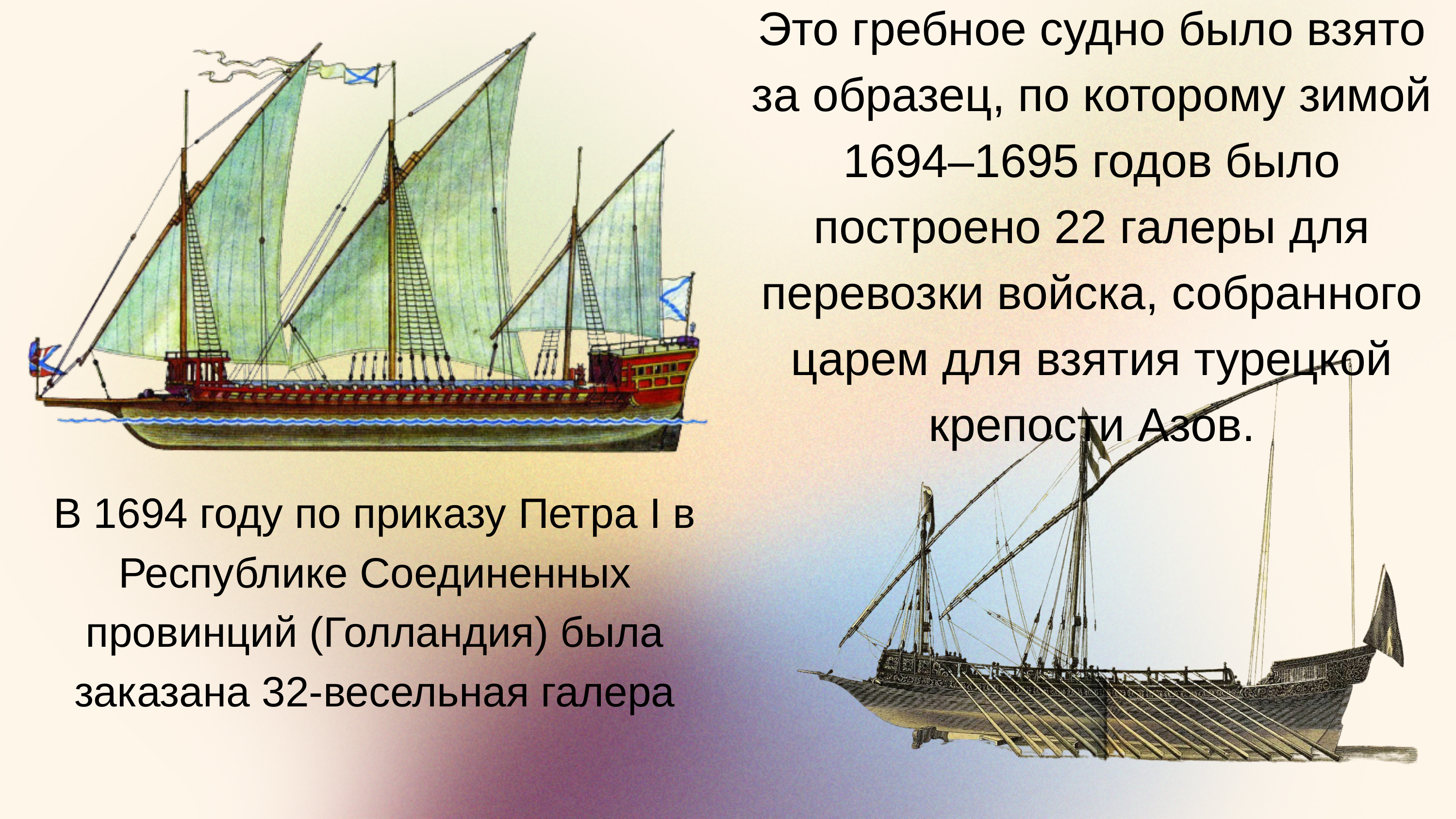

Это гребное судно было взято за образец, по которому зимой 1694–1695 годов было построено 22 галеры для перевозки войска, собранного царем для взятия турецкой крепости Азов.

В 1694 году по приказу Петра I в Республике Соединенных провинций (Голландия) была заказана 32-весельная галера